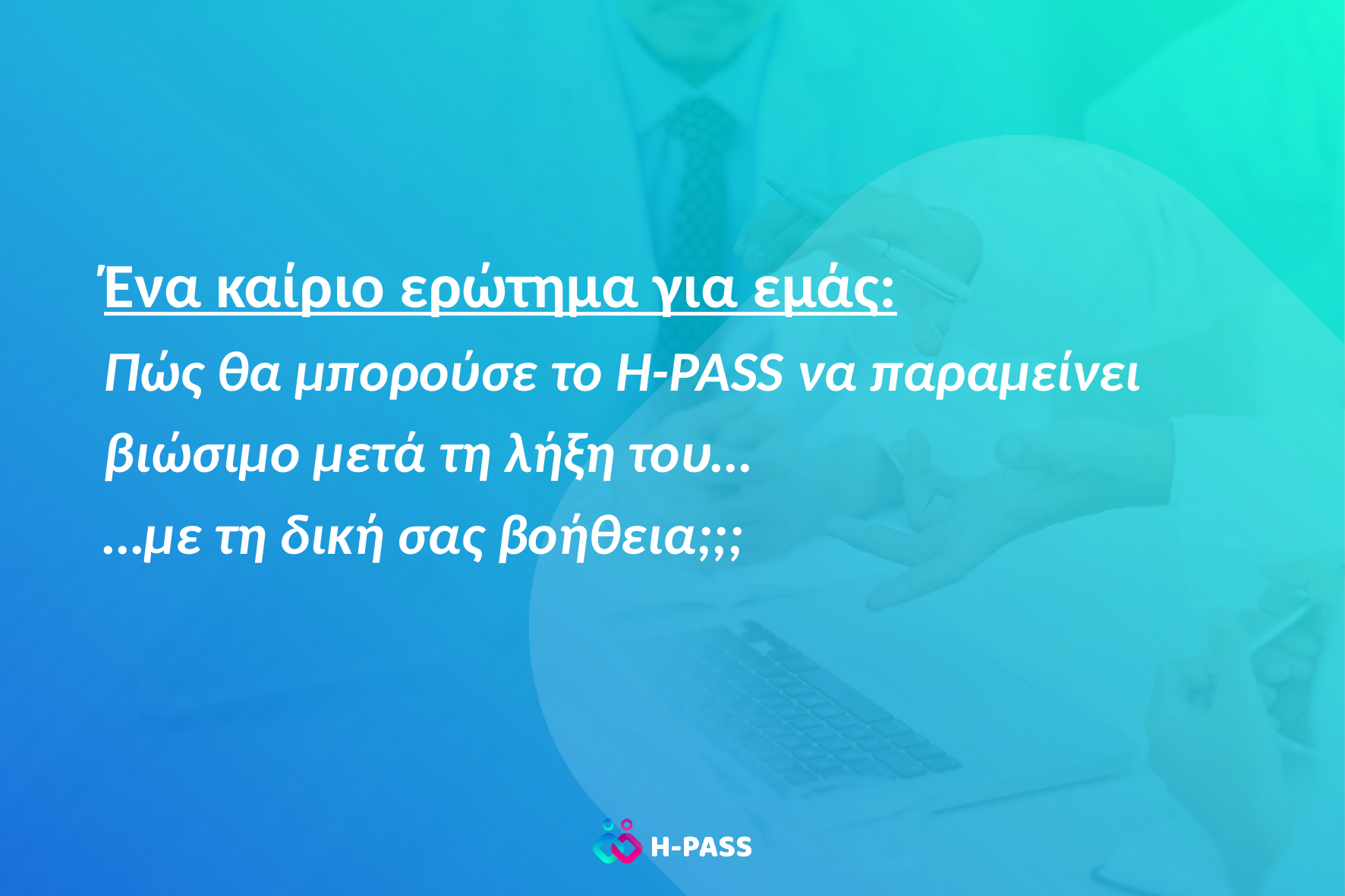

# Ένα καίριο ερώτημα για εμάς: Πώς θα μπορούσε το H-PASS να παραμείνει βιώσιμο μετά τη λήξη του… …με τη δική σας βοήθεια;;;